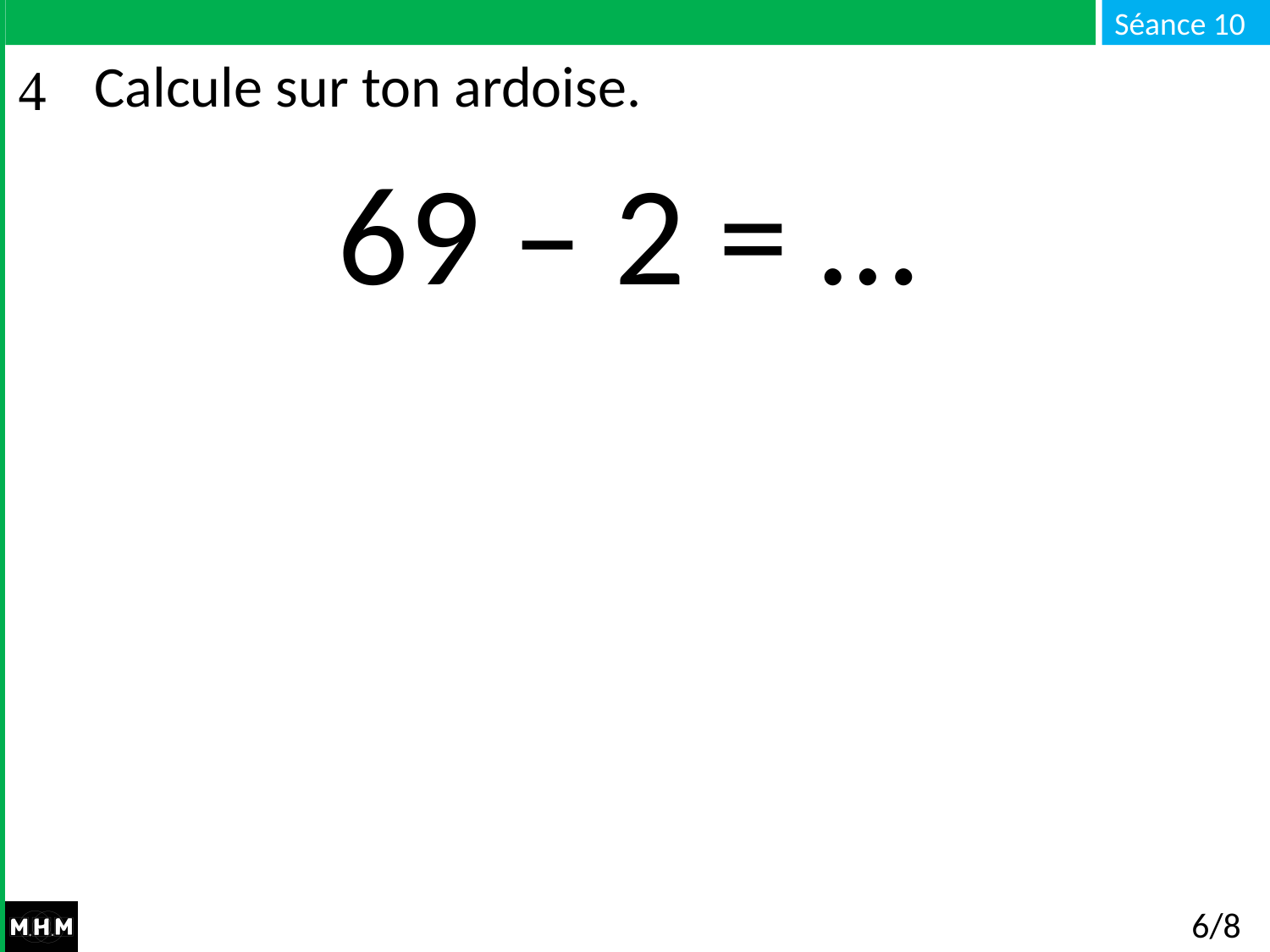

# Calcule sur ton ardoise.
69 – 2 = …
6/8